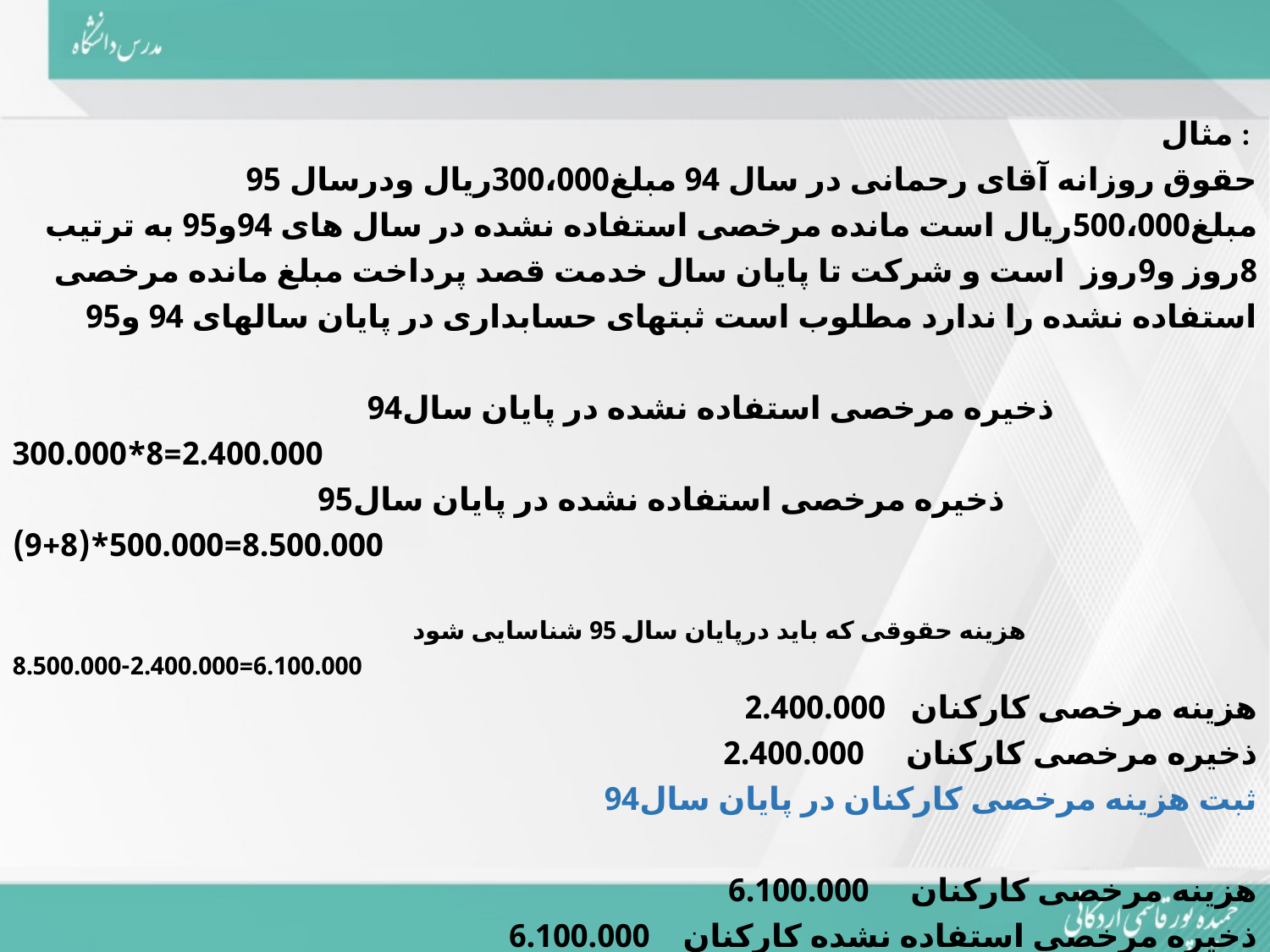

مثال :
حقوق روزانه آقای رحمانی در سال 94 مبلغ300،000ریال ودرسال 95 مبلغ500،000ریال است مانده مرخصی استفاده نشده در سال های 94و95 به ترتیب 8روز و9روز  است و شرکت تا پایان سال خدمت قصد پرداخت مبلغ مانده مرخصی استفاده نشده را ندارد مطلوب است ثبتهای حسابداری در پایان سالهای 94 و95

ذخیره مرخصی استفاده نشده در پایان سال94                                            2.400.000=8*300.000
    ذخیره مرخصی استفاده نشده در پایان سال95                                      8.500.000=500.000*(8+9)

   هزینه حقوقی که باید درپایان سال 95 شناسایی شود                                                                6.100.000=2.400.000-8.500.000
هزینه مرخصی کارکنان   2.400.000
         ذخیره مرخصی کارکنان     2.400.000
ثبت هزینه مرخصی کارکنان در پایان سال94

هزینه مرخصی کارکنان     6.100.000
         ذخیره مرخصی استفاده نشده کارکنان    6.100.000

ثبت هزینه مرخصی کارکنان در پایان سال 95